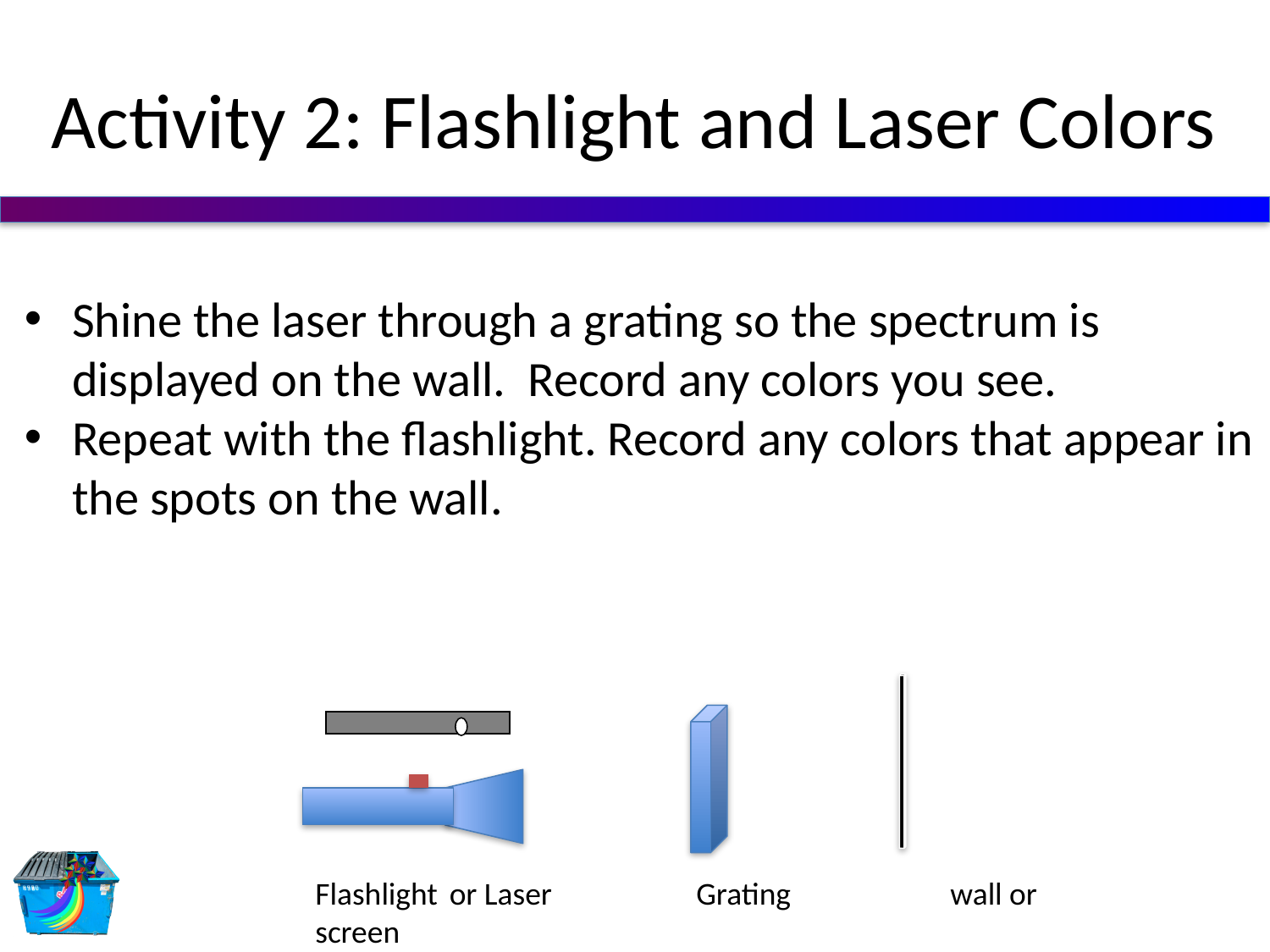

# Activity 2: Flashlight and Laser Colors
Shine the laser through a grating so the spectrum is displayed on the wall.  Record any colors you see.
Repeat with the flashlight. Record any colors that appear in the spots on the wall.

Flashlight	 or Laser		Grating    		wall or screen
                                          or CD piece